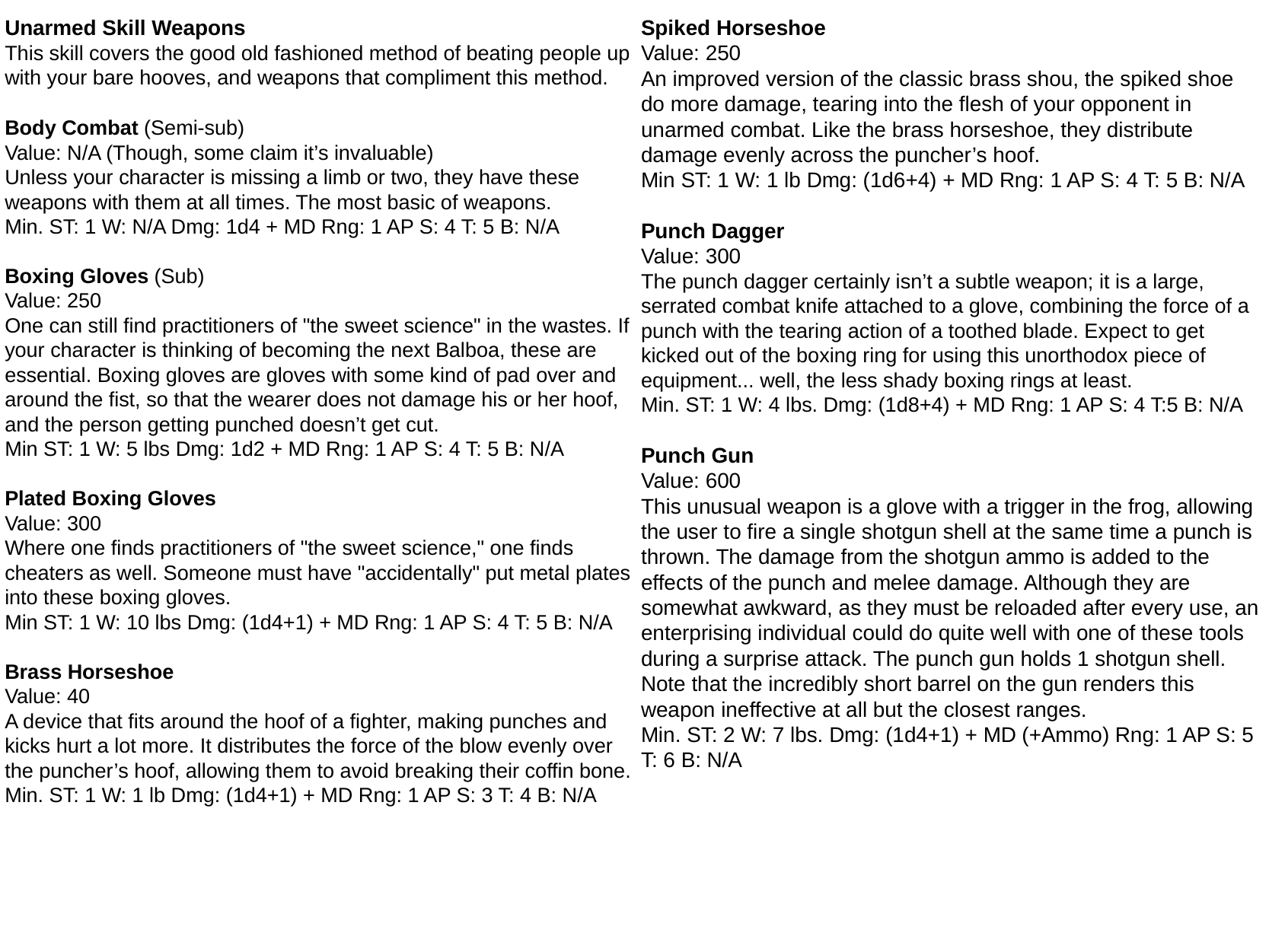

Spiked Horseshoe
Value: 250
An improved version of the classic brass shou, the spiked shoe do more damage, tearing into the flesh of your opponent in unarmed combat. Like the brass horseshoe, they distribute damage evenly across the puncher’s hoof.
Min ST: 1 W: 1 lb Dmg: (1d6+4) + MD Rng: 1 AP S: 4 T: 5 B: N/A

Punch Dagger
Value: 300
The punch dagger certainly isn’t a subtle weapon; it is a large, serrated combat knife attached to a glove, combining the force of a punch with the tearing action of a toothed blade. Expect to get kicked out of the boxing ring for using this unorthodox piece of equipment... well, the less shady boxing rings at least.
Min. ST: 1 W: 4 lbs. Dmg: (1d8+4) + MD Rng: 1 AP S: 4 T:5 B: N/A

Punch Gun
Value: 600
This unusual weapon is a glove with a trigger in the frog, allowing the user to fire a single shotgun shell at the same time a punch is thrown. The damage from the shotgun ammo is added to the effects of the punch and melee damage. Although they are somewhat awkward, as they must be reloaded after every use, an enterprising individual could do quite well with one of these tools during a surprise attack. The punch gun holds 1 shotgun shell. Note that the incredibly short barrel on the gun renders this weapon ineffective at all but the closest ranges.
Min. ST: 2 W: 7 lbs. Dmg: (1d4+1) + MD (+Ammo) Rng: 1 AP S: 5 T: 6 B: N/A

Unarmed Skill Weapons
This skill covers the good old fashioned method of beating people up with your bare hooves, and weapons that compliment this method.

Body Combat (Semi-sub)
Value: N/A (Though, some claim it’s invaluable)
Unless your character is missing a limb or two, they have these weapons with them at all times. The most basic of weapons.
Min. ST: 1 W: N/A Dmg: 1d4 + MD Rng: 1 AP S: 4 T: 5 B: N/A

Boxing Gloves (Sub)
Value: 250
One can still find practitioners of "the sweet science" in the wastes. If your character is thinking of becoming the next Balboa, these are essential. Boxing gloves are gloves with some kind of pad over and around the fist, so that the wearer does not damage his or her hoof, and the person getting punched doesn’t get cut.
Min ST: 1 W: 5 lbs Dmg: 1d2 + MD Rng: 1 AP S: 4 T: 5 B: N/A

Plated Boxing Gloves
Value: 300
Where one finds practitioners of "the sweet science," one finds cheaters as well. Someone must have "accidentally" put metal plates into these boxing gloves.
Min ST: 1 W: 10 lbs Dmg: (1d4+1) + MD Rng: 1 AP S: 4 T: 5 B: N/A

Brass Horseshoe
Value: 40
A device that fits around the hoof of a fighter, making punches and kicks hurt a lot more. It distributes the force of the blow evenly over the puncher’s hoof, allowing them to avoid breaking their coffin bone.
Min. ST: 1 W: 1 lb Dmg: (1d4+1) + MD Rng: 1 AP S: 3 T: 4 B: N/A